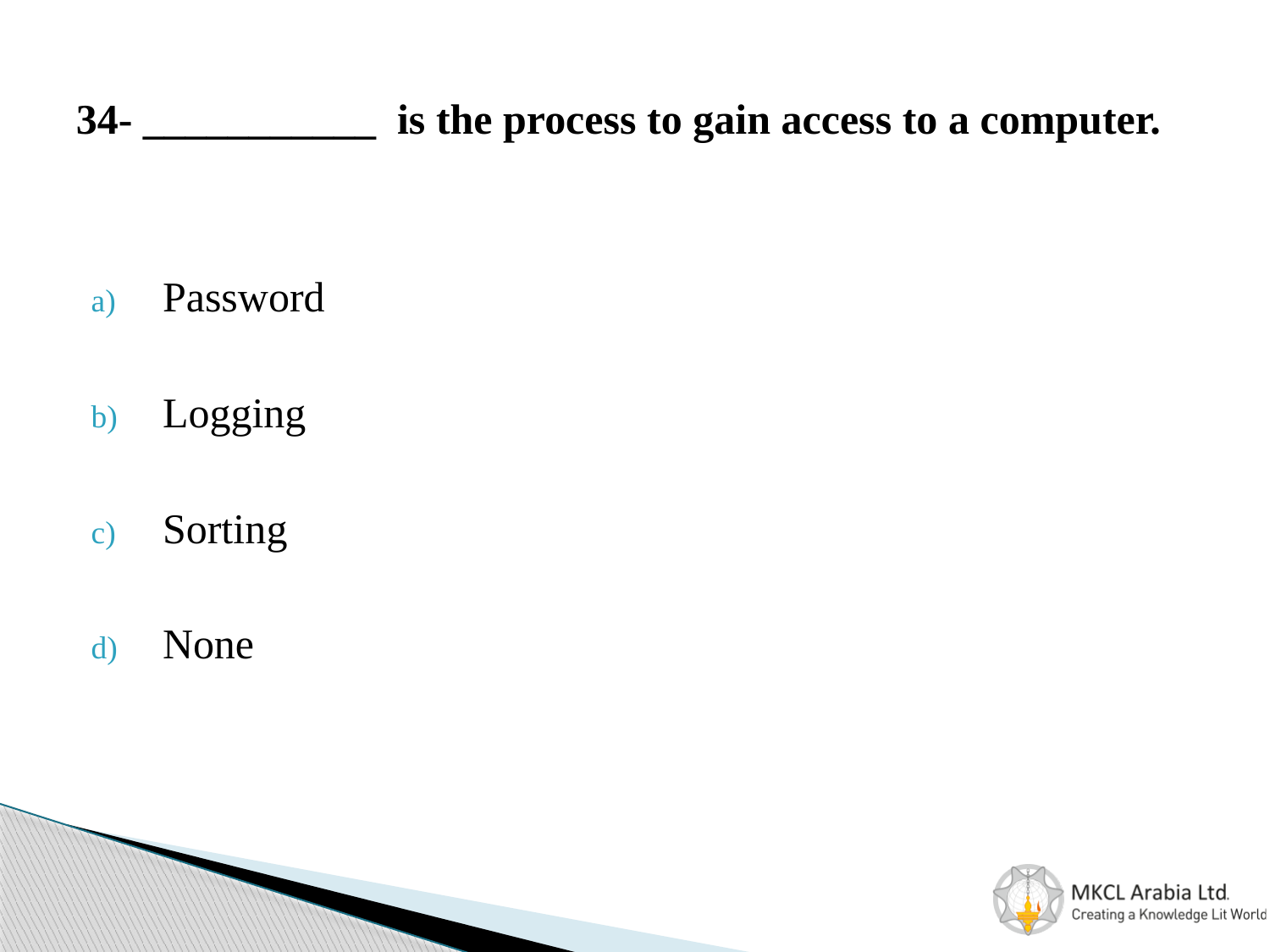

# 34- ___________  is the process to gain access to a computer.

Password

Logging

Sorting

None